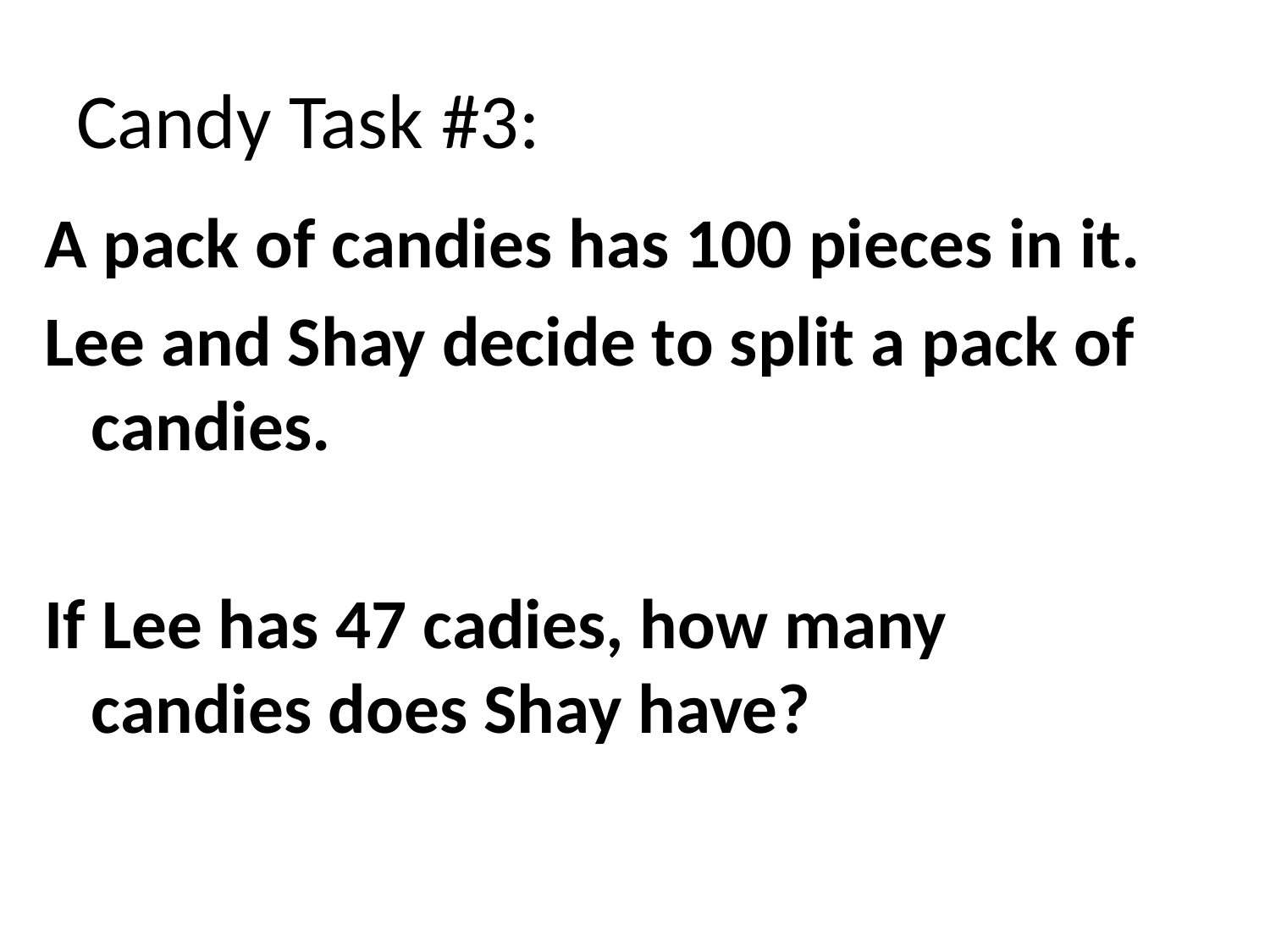

# Candy Task #3:
A pack of candies has 100 pieces in it.
Lee and Shay decide to split a pack of candies.

If Lee has 47 cadies, how many candies does Shay have?